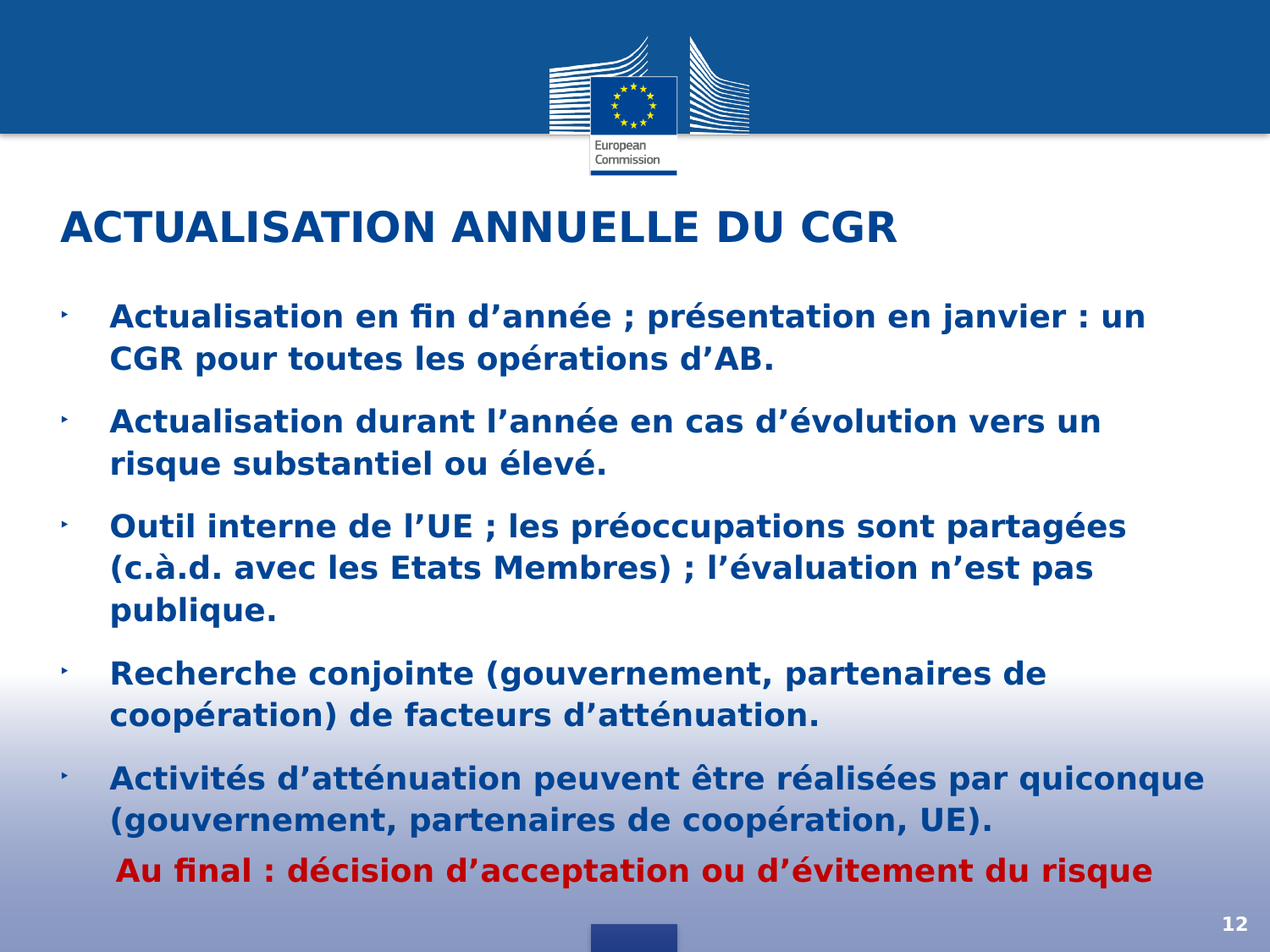

# Actualisation annuelle du CGR
Actualisation en fin d’année ; présentation en janvier : un CGR pour toutes les opérations d’AB.
Actualisation durant l’année en cas d’évolution vers un risque substantiel ou élevé.
Outil interne de l’UE ; les préoccupations sont partagées (c.à.d. avec les Etats Membres) ; l’évaluation n’est pas publique.
Recherche conjointe (gouvernement, partenaires de coopération) de facteurs d’atténuation.
Activités d’atténuation peuvent être réalisées par quiconque (gouvernement, partenaires de coopération, UE).

Au final : décision d’acceptation ou d’évitement du risque
12